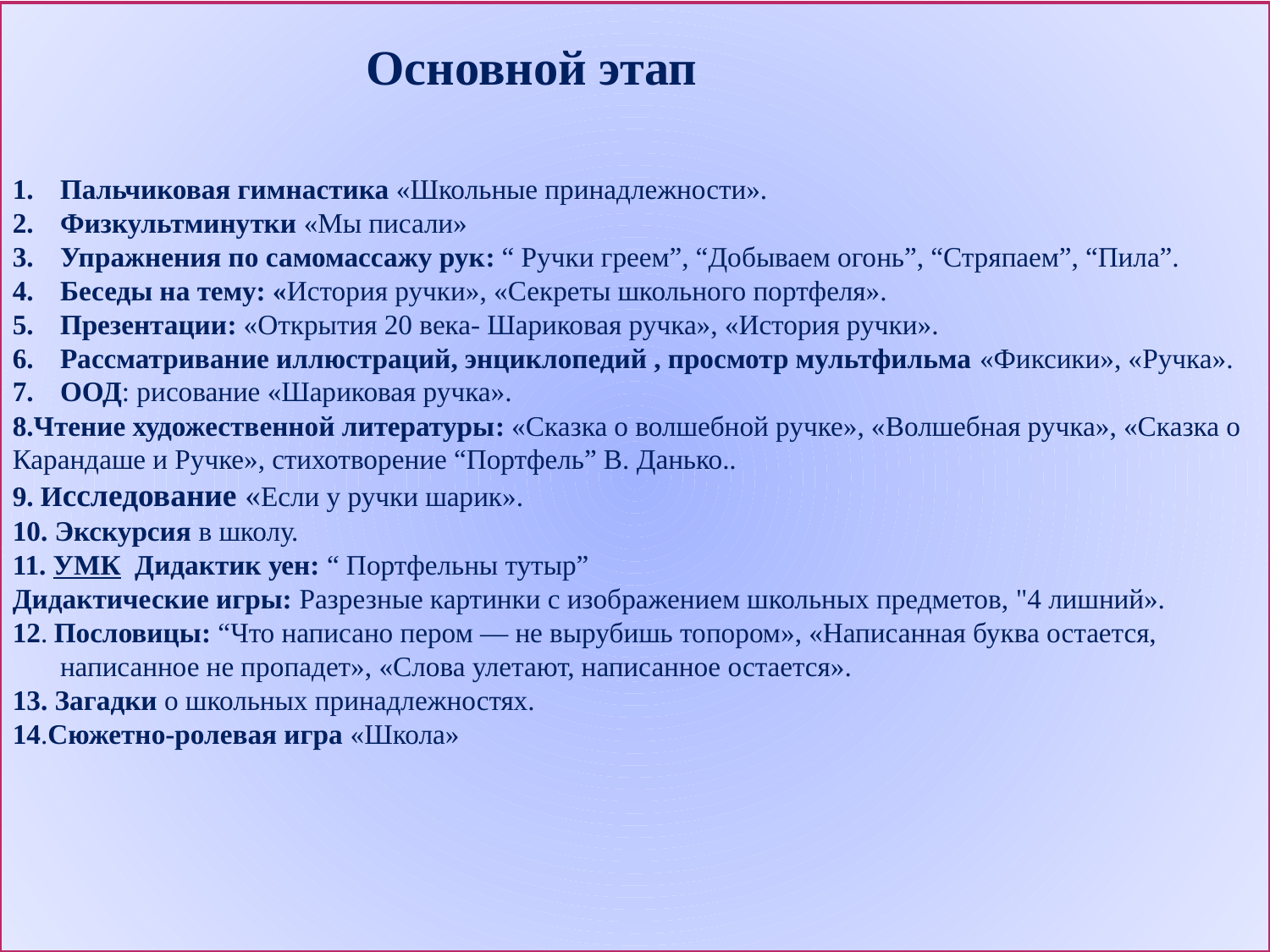

Пальчиковая гимнастика «Школьные принадлежности».
Физкультминутки «Мы писали»
Упражнения по самомассажу рук: “ Ручки греем”, “Добываем огонь”, “Стряпаем”, “Пила”.
Беседы на тему: «История ручки», «Секреты школьного портфеля».
Презентации: «Открытия 20 века- Шариковая ручка», «История ручки».
Рассматривание иллюстраций, энциклопедий , просмотр мультфильма «Фиксики», «Ручка».
ООД: рисование «Шариковая ручка».
8.Чтение художественной литературы: «Сказка о волшебной ручке», «Волшебная ручка», «Сказка о Карандаше и Ручке», стихотворение “Портфель” В. Данько..
9. Исследование «Если у ручки шарик».
10. Экскурсия в школу.
11. УМК  Дидактик уен: “ Портфельны тутыр”
Дидактические игры: Разрезные картинки с изображением школьных предметов, "4 лишний».
12. Пословицы: “Что написано пером — не вырубишь топором», «Написанная буква остается, написанное не пропадет», «Слова улетают, написанное остается».
13. Загадки о школьных принадлежностях.
14.Сюжетно-ролевая игра «Школа»

       Основной этап